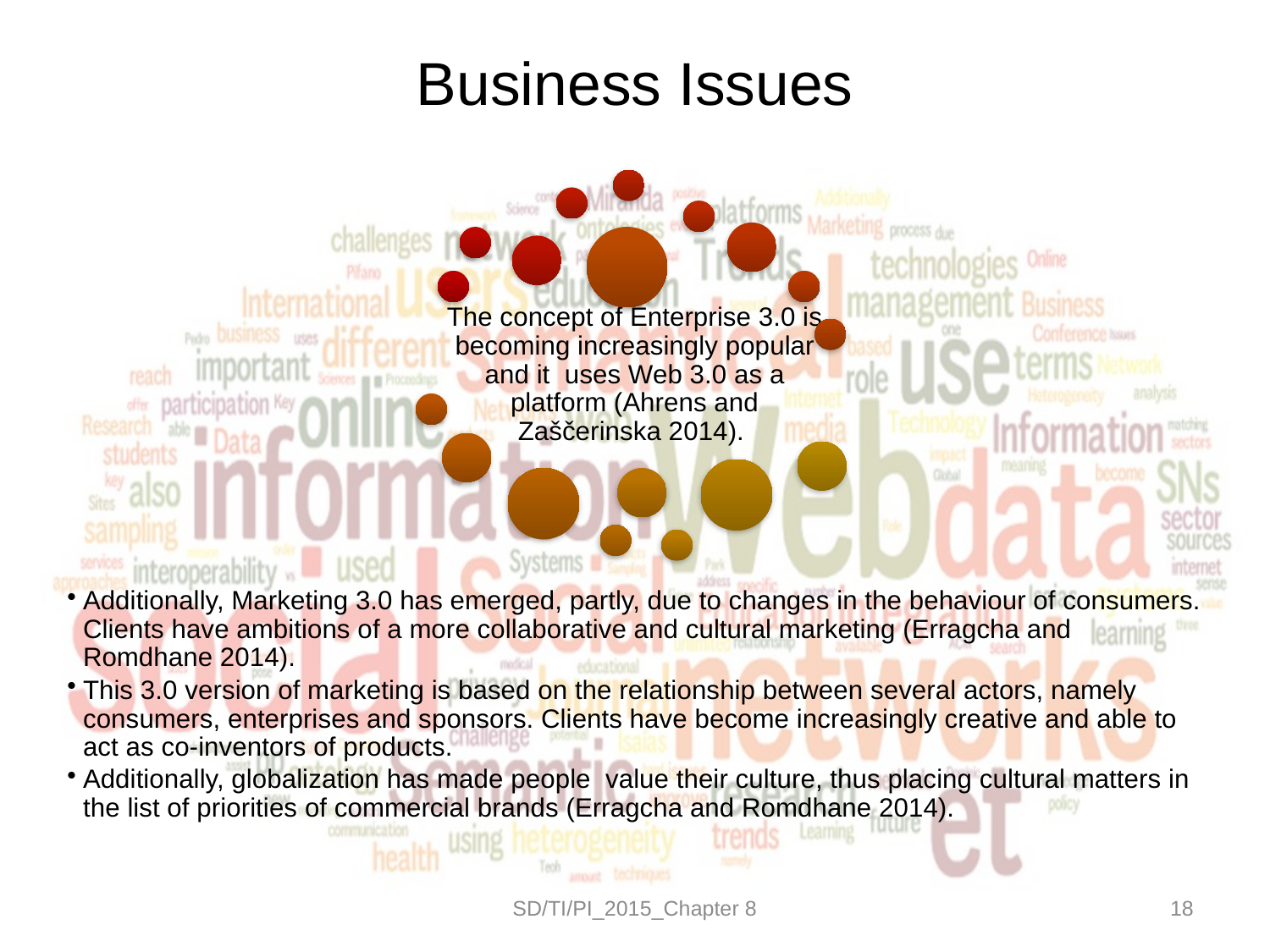

# Business Issues
The concept of Enterprise 3.0 is becoming increasingly popular and it  uses Web 3.0 as a platform (Ahrens and Zaščerinska 2014).
Additionally, Marketing 3.0 has emerged, partly, due to changes in the behaviour of consumers. Clients have ambitions of a more collaborative and cultural marketing (Erragcha and Romdhane 2014).
This 3.0 version of marketing is based on the relationship between several actors, namely consumers, enterprises and sponsors. Clients have become increasingly creative and able to act as co-inventors of products.
Additionally, globalization has made people  value their culture, thus placing cultural matters in the list of priorities of commercial brands (Erragcha and Romdhane 2014).
SD/TI/PI_2015_Chapter 8
18